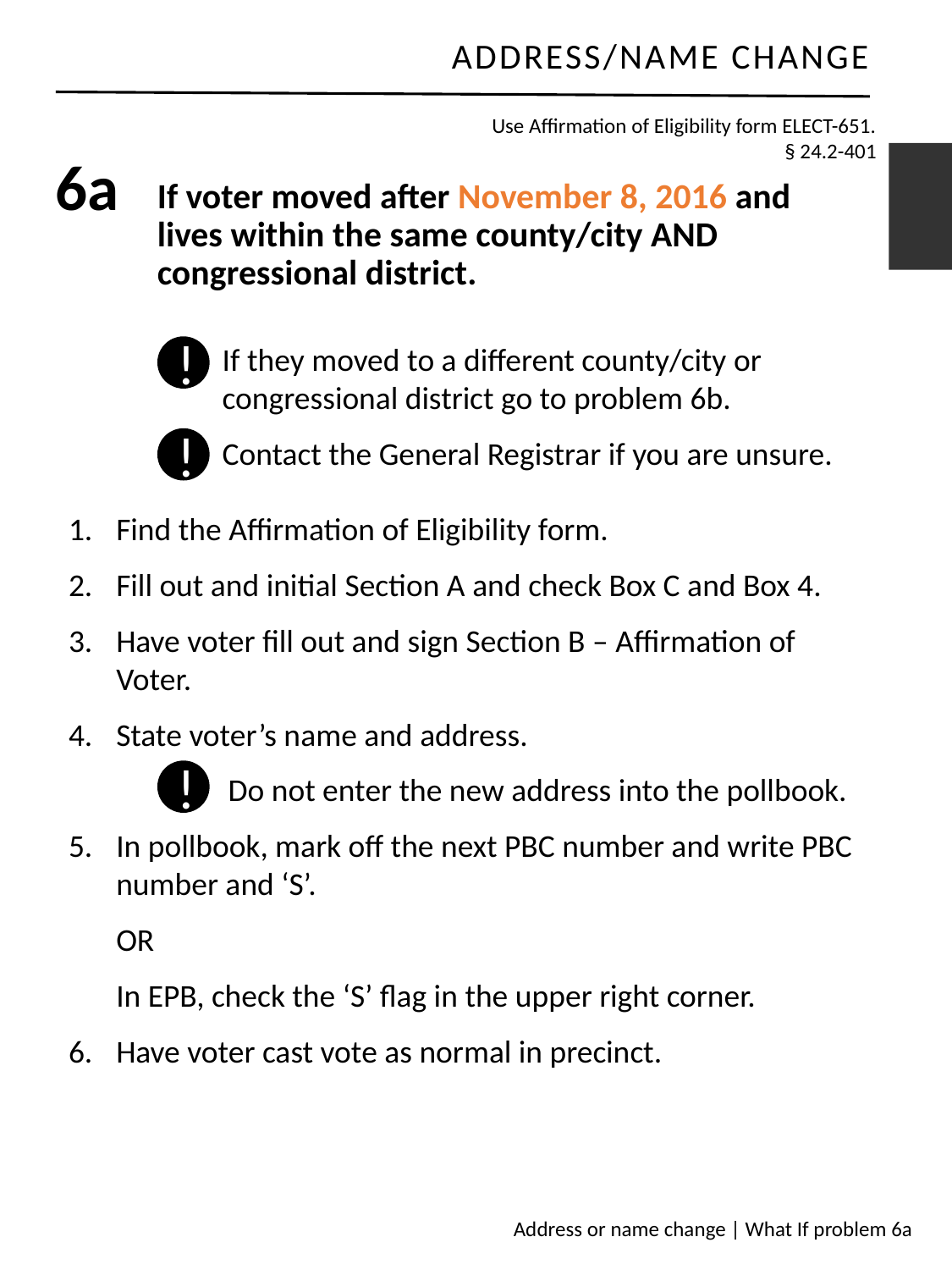

Use Affirmation of Eligibility form ELECT-651.
§ 24.2-401
6a
If voter moved after November 8, 2016 and lives within the same county/city AND congressional district.
If they moved to a different county/city or congressional district go to problem 6b.
!
Contact the General Registrar if you are unsure.
!
Find the Affirmation of Eligibility form.
Fill out and initial Section A and check Box C and Box 4.
Have voter fill out and sign Section B – Affirmation of Voter.
State voter’s name and address.
Do not enter the new address into the pollbook.
In pollbook, mark off the next PBC number and write PBC number and ‘S’.
OR
In EPB, check the ‘S’ flag in the upper right corner.
Have voter cast vote as normal in precinct.

!
Address or name change | What If problem 6a